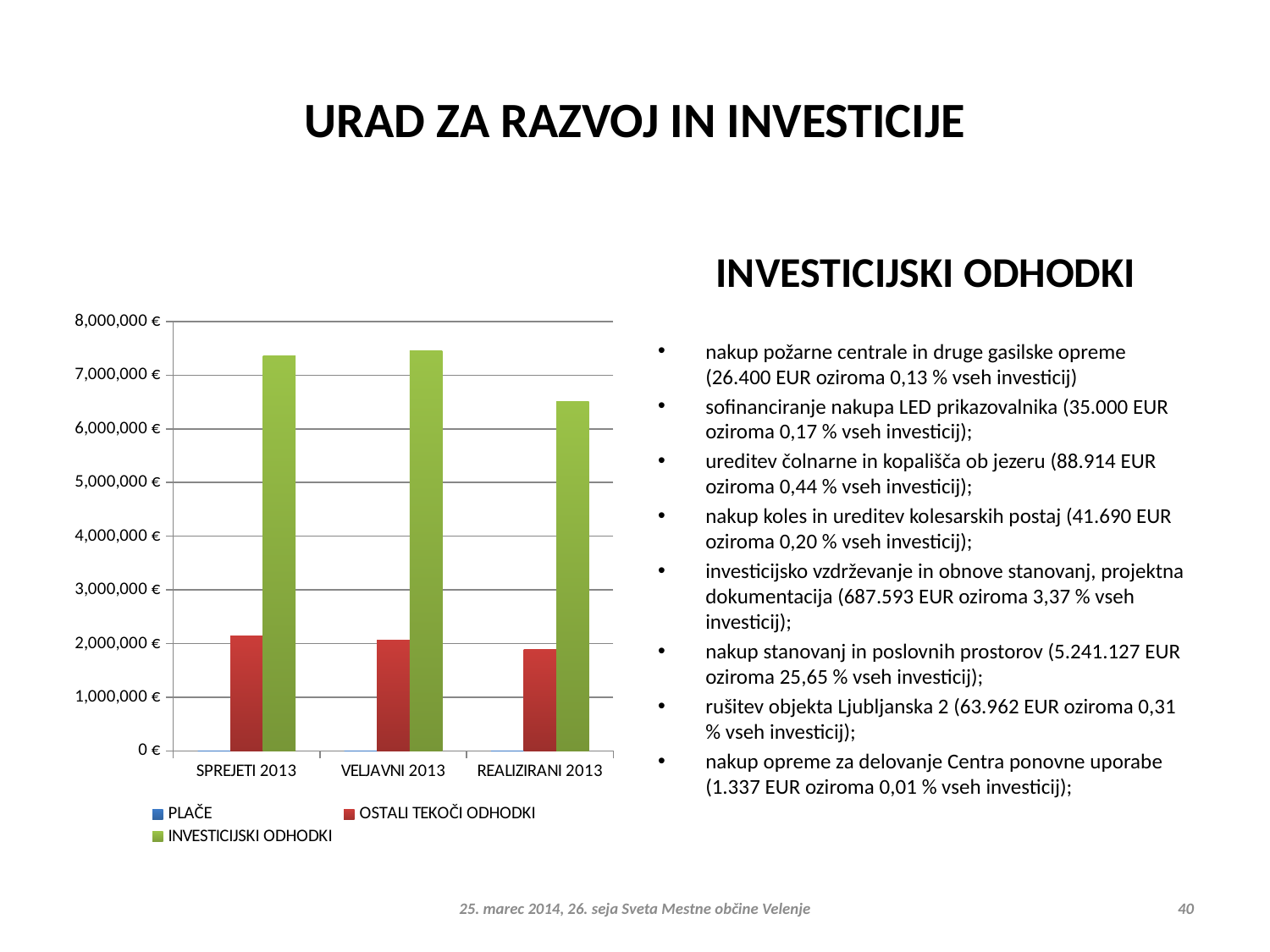

# URAD ZA RAZVOJ IN INVESTICIJE

INVESTICIJSKI ODHODKI

### Chart

| Category | PLAČE | OSTALI TEKOČI ODHODKI | INVESTICIJSKI ODHODKI |
|---|---|---|---|
| SPREJETI 2013 | 0.0 | 2139586.0 | 7361370.0 |
| VELJAVNI 2013 | 0.0 | 2056361.0 | 7448685.0 |
| REALIZIRANI 2013 | 0.0 | 1884527.0 | 6515020.0 |
nakup požarne centrale in druge gasilske opreme (26.400 EUR oziroma 0,13 % vseh investicij)
sofinanciranje nakupa LED prikazovalnika (35.000 EUR oziroma 0,17 % vseh investicij);
ureditev čolnarne in kopališča ob jezeru (88.914 EUR oziroma 0,44 % vseh investicij);
nakup koles in ureditev kolesarskih postaj (41.690 EUR oziroma 0,20 % vseh investicij);
investicijsko vzdrževanje in obnove stanovanj, projektna dokumentacija (687.593 EUR oziroma 3,37 % vseh investicij);
nakup stanovanj in poslovnih prostorov (5.241.127 EUR oziroma 25,65 % vseh investicij);
rušitev objekta Ljubljanska 2 (63.962 EUR oziroma 0,31 % vseh investicij);
nakup opreme za delovanje Centra ponovne uporabe (1.337 EUR oziroma 0,01 % vseh investicij);

25. marec 2014, 26. seja Sveta Mestne občine Velenje
40